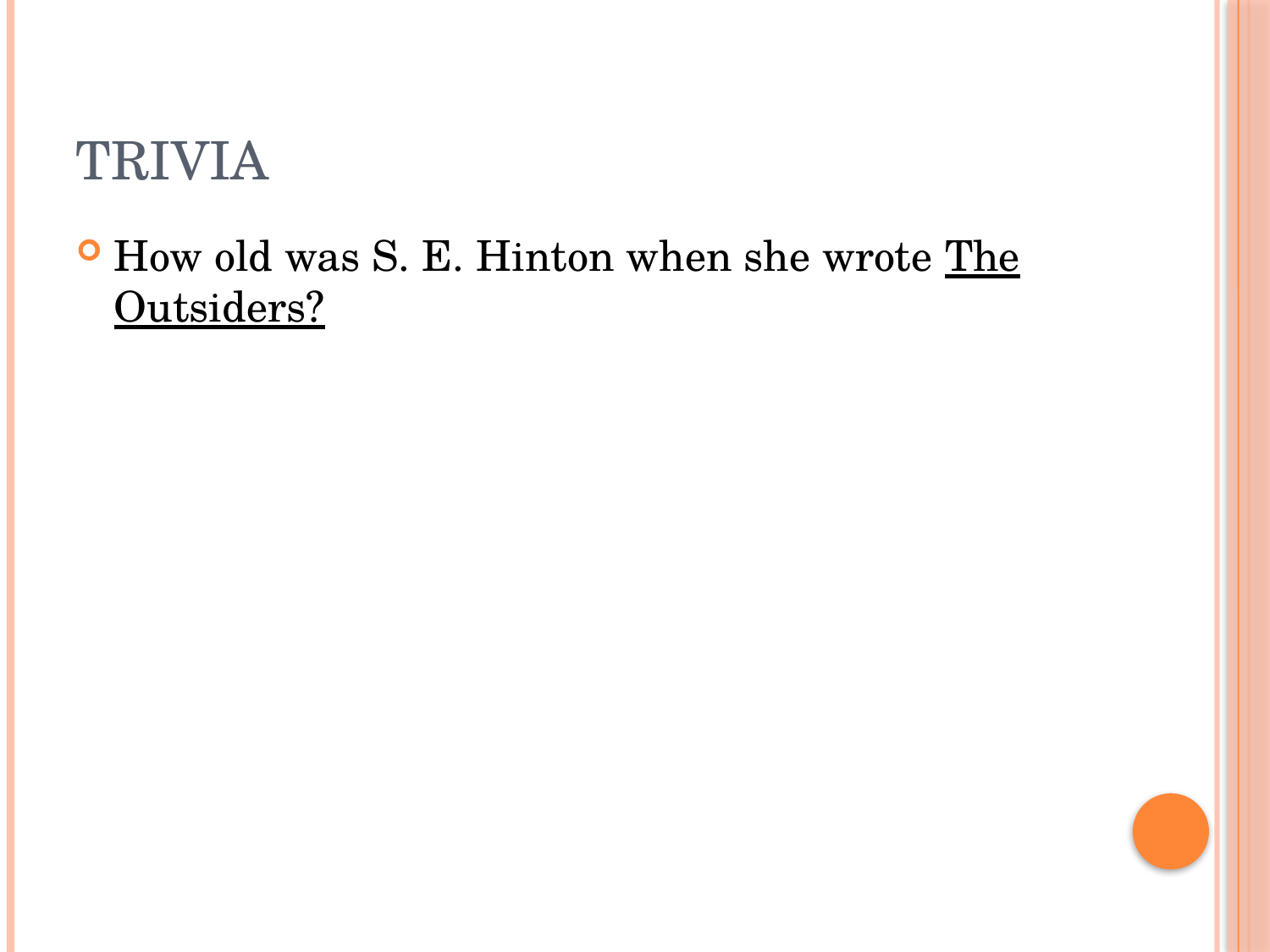

# Trivia
How old was S. E. Hinton when she wrote The Outsiders?